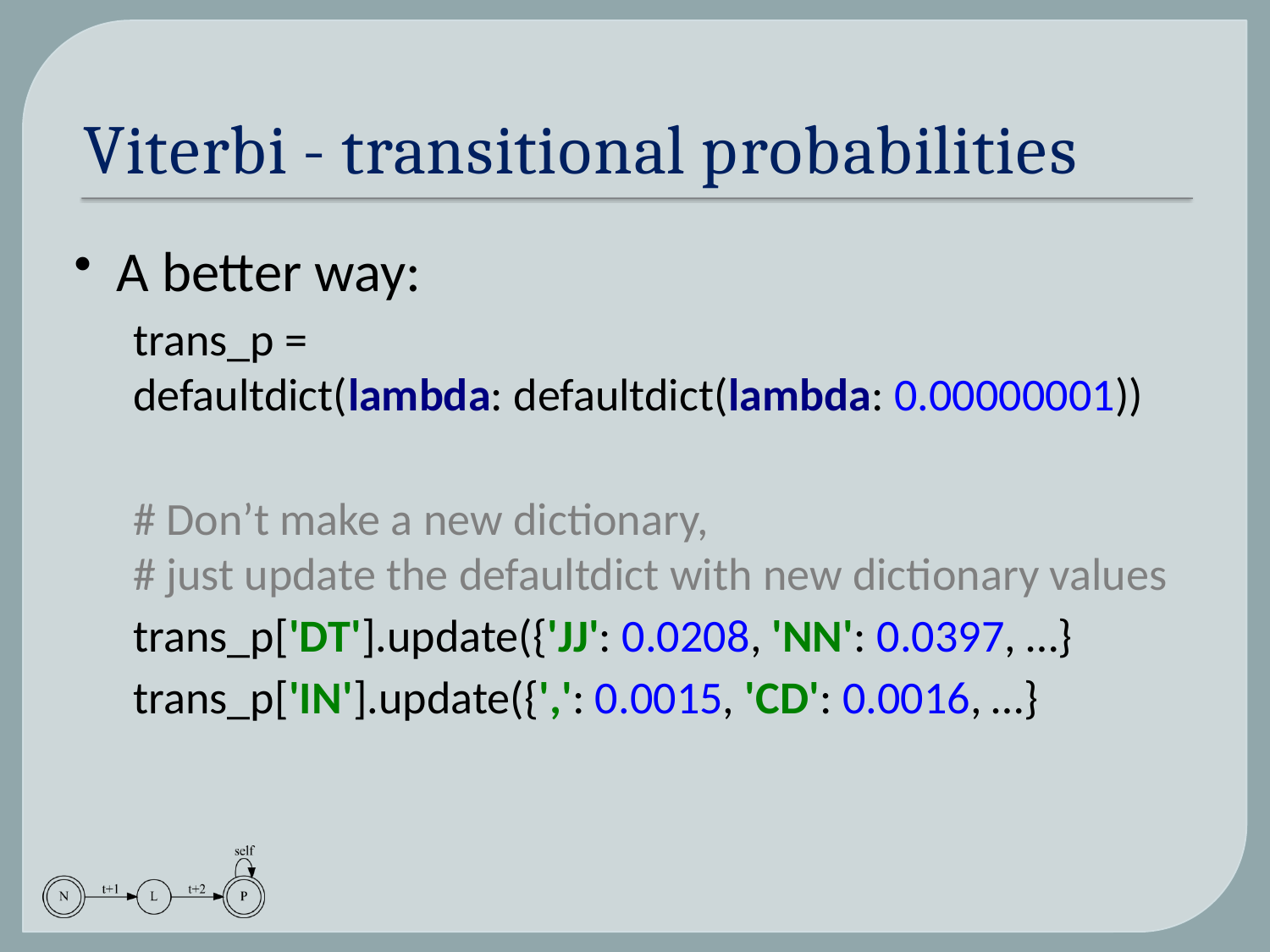

# Viterbi - transitional probabilities
A better way:
trans_p =
defaultdict(lambda: defaultdict(lambda: 0.00000001))

# Don’t make a new dictionary, # just update the defaultdict with new dictionary values
trans_p['DT'].update({'JJ': 0.0208, 'NN': 0.0397, …}
trans_p['IN'].update({',': 0.0015, 'CD': 0.0016, …}